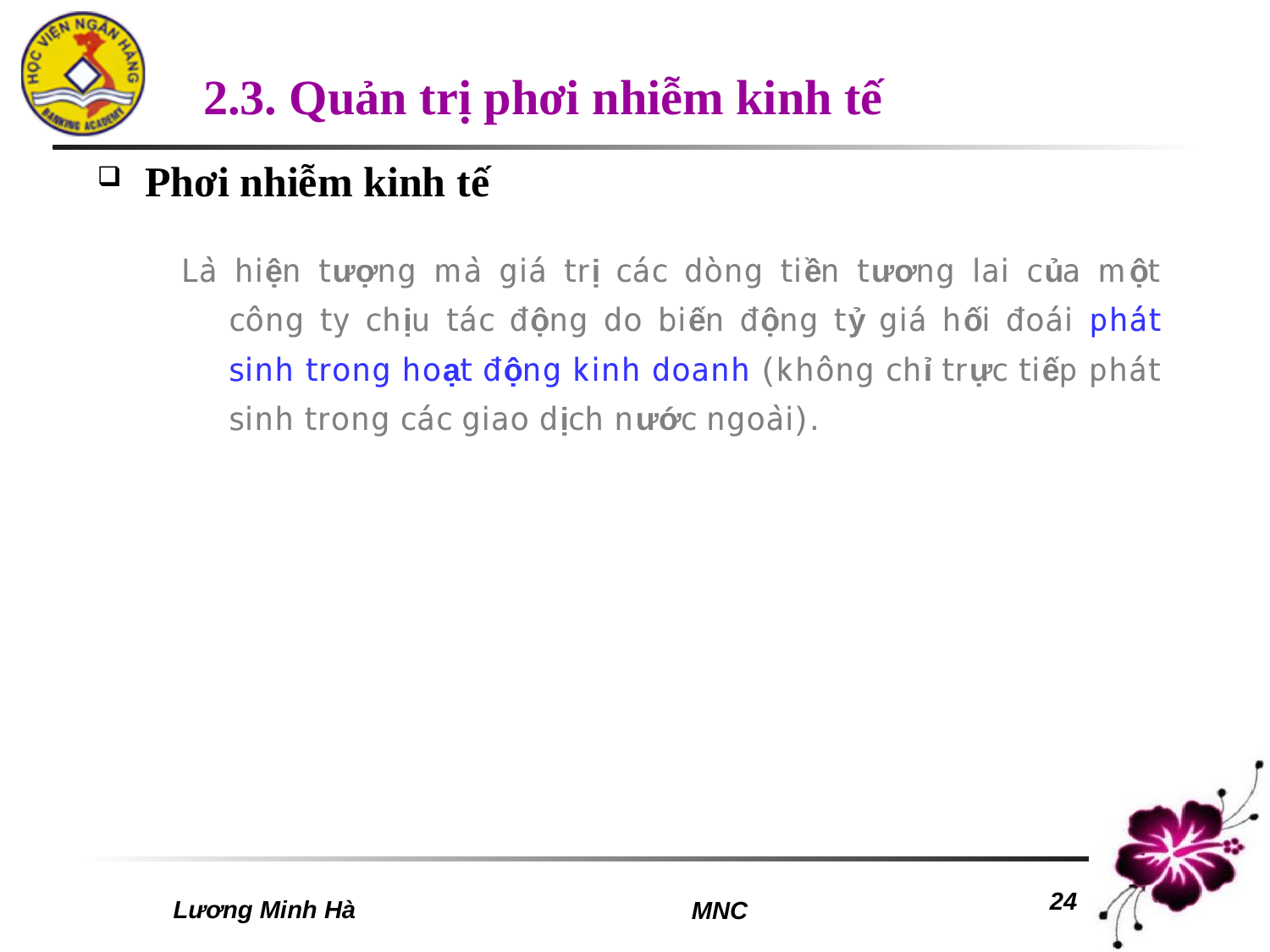

# 2.3. Quản trị phơi nhiễm kinh tế
Phơi nhiễm kinh tế
Là hiện tượng mà giá trị các dòng tiền tương lai của một công ty chịu tác động do biến động tỷ giá hối đoái phát sinh trong hoạt động kinh doanh (không chỉ trực tiếp phát sinh trong các giao dịch nước ngoài).
Lương Minh Hà